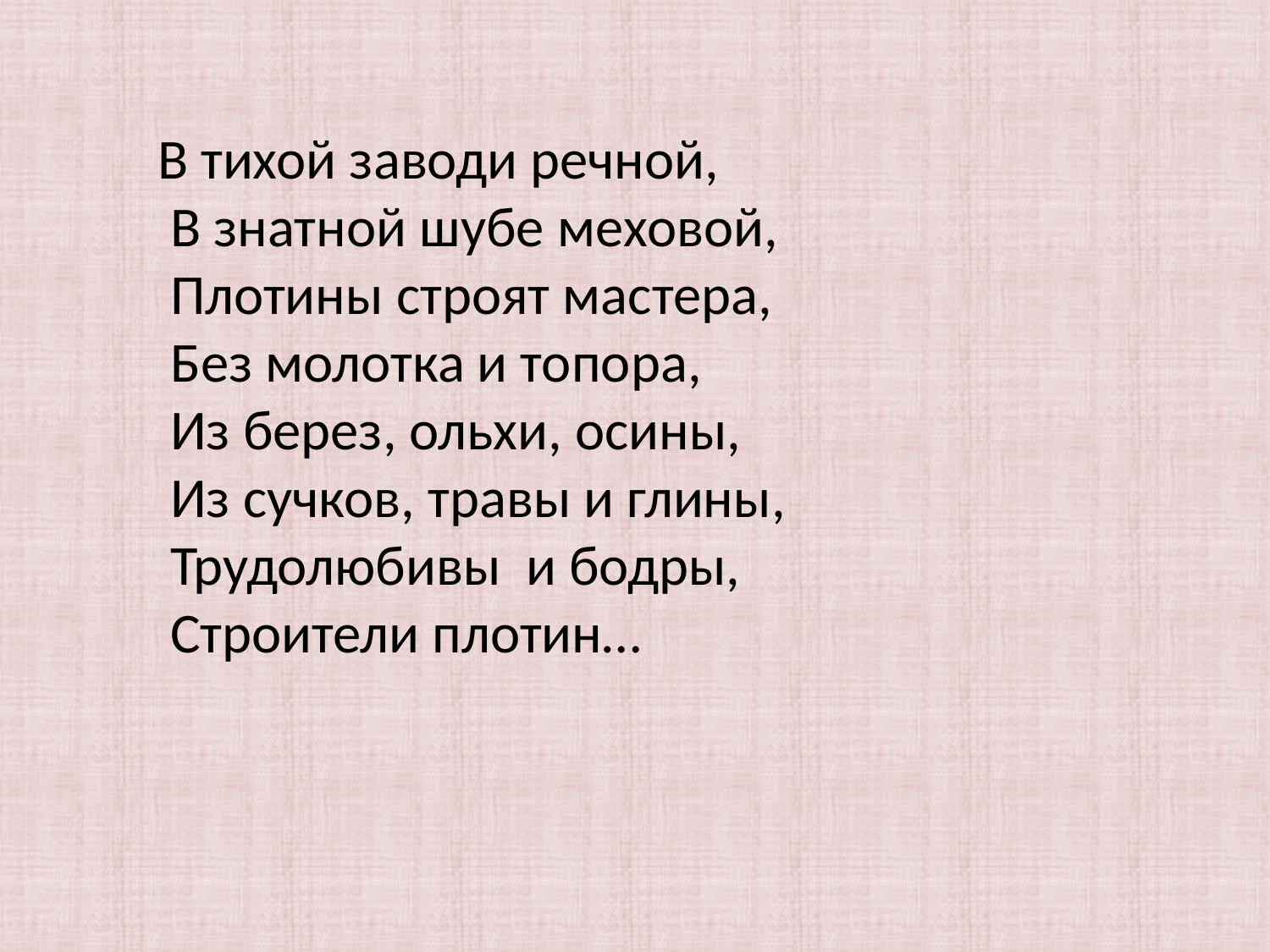

В тихой заводи речной,
 В знатной шубе меховой,
 Плотины строят мастера,
 Без молотка и топора,
 Из берез, ольхи, осины,
 Из сучков, травы и глины,
 Трудолюбивы  и бодры,
 Строители плотин…